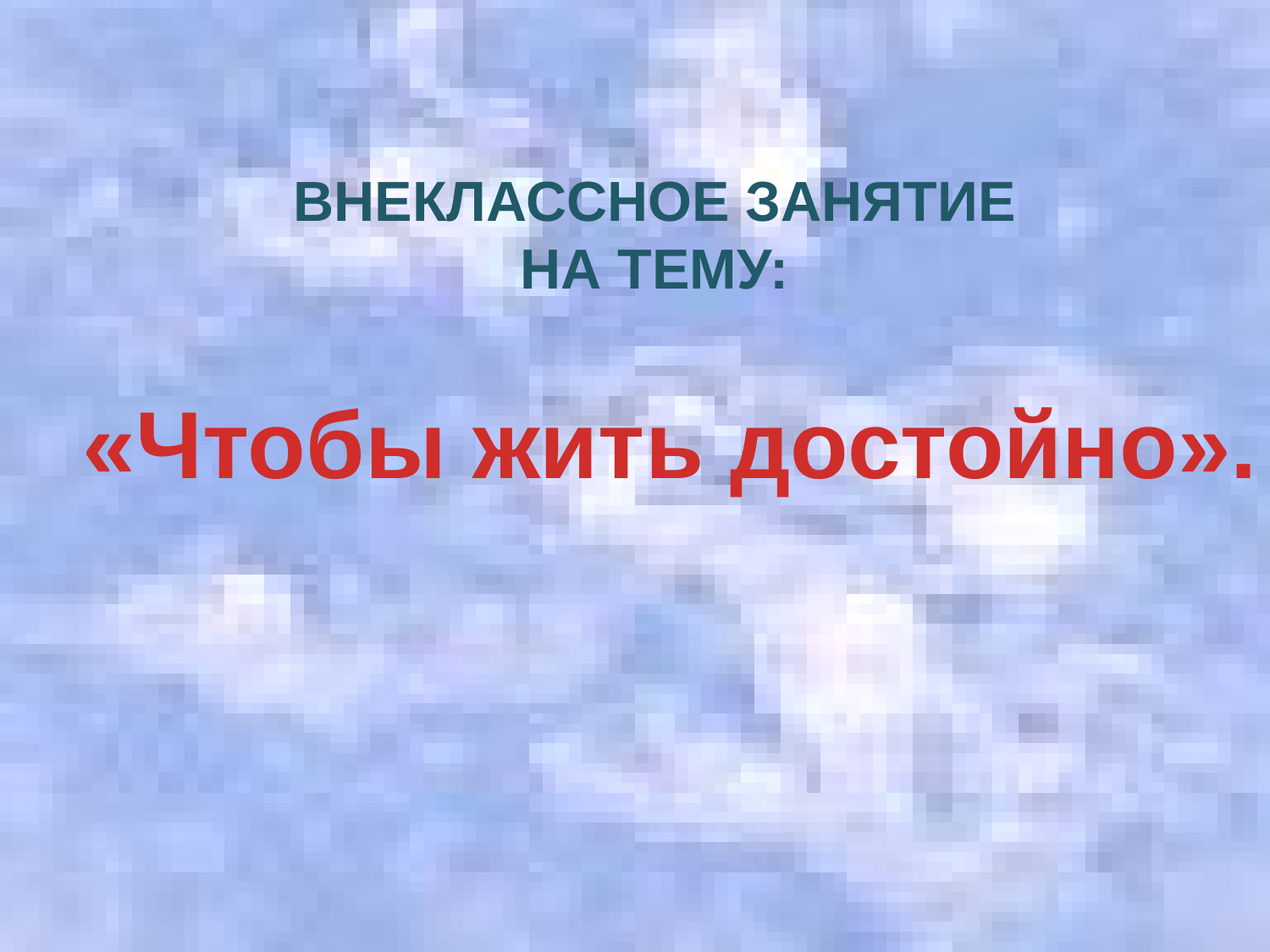

Внеклассное занятие
На тему:
«Чтобы жить достойно».